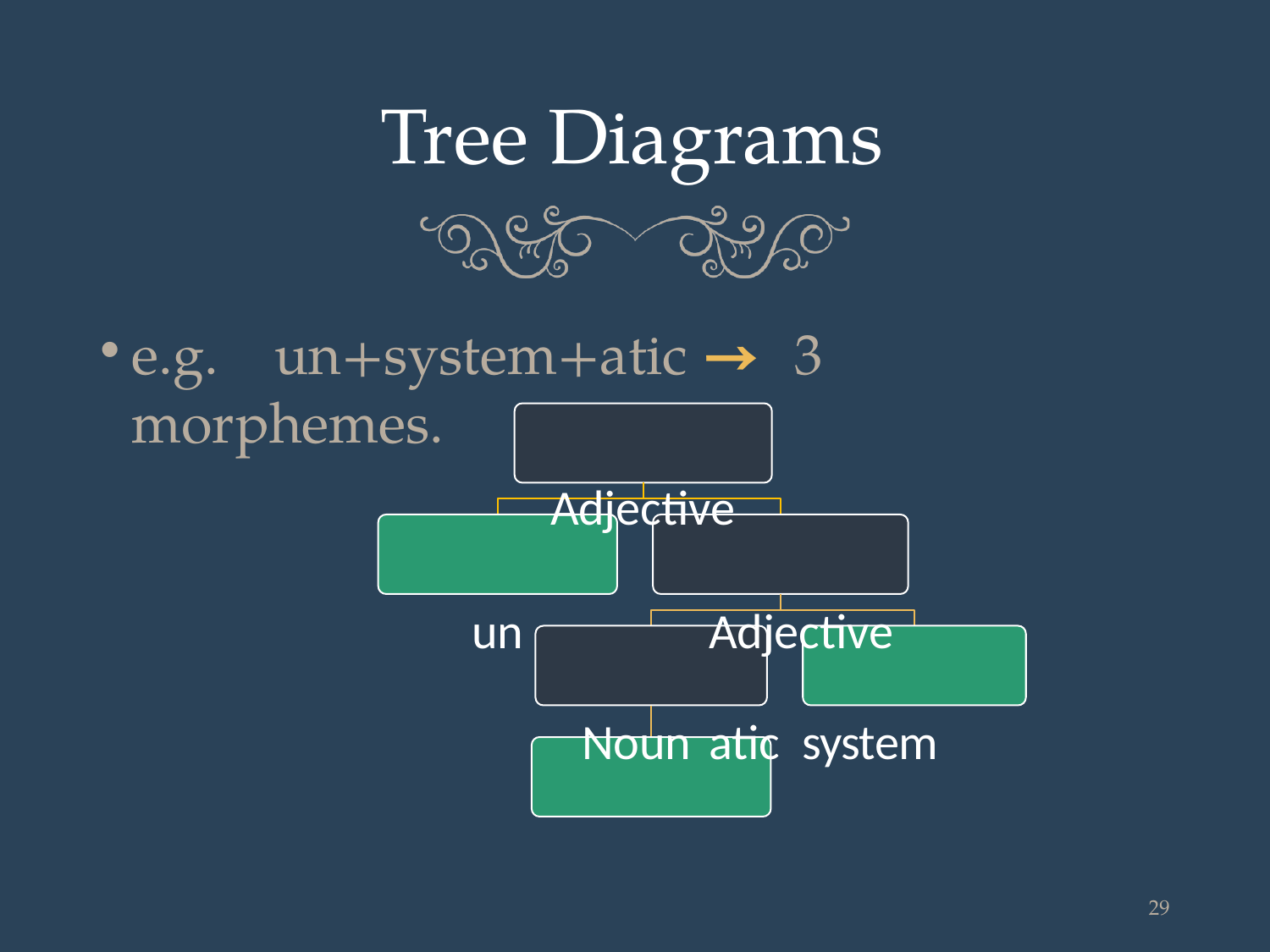

# Tree Diagrams

e.g.	un+system+atic	→	3 morphemes.
Adjective
un		Adjective  Noun	atic  system

29